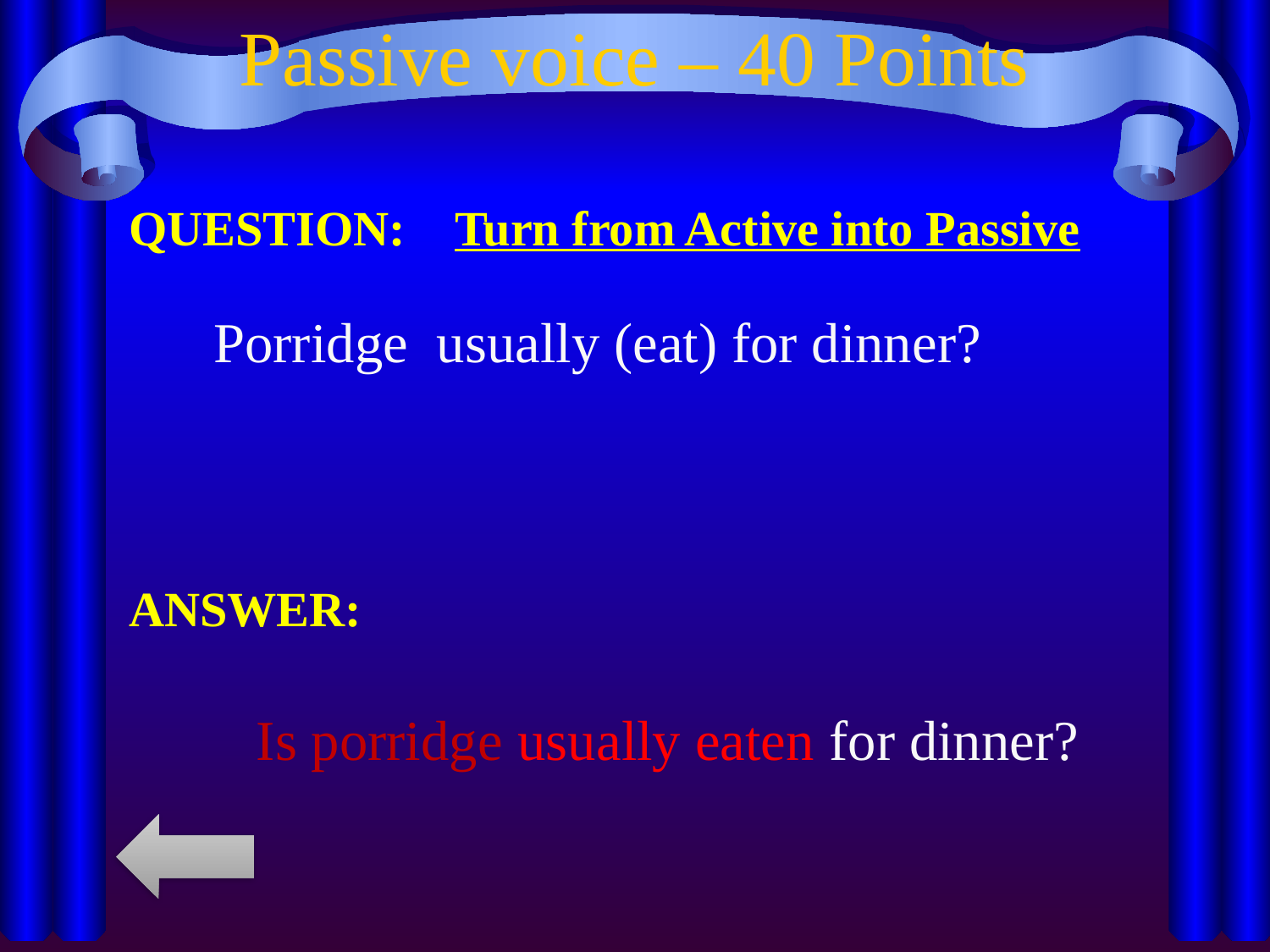

# Passive voice – 40 Points
QUESTION:    Turn from Active into Passive

        Porridge  usually (eat) for dinner?

ANSWER:

         Is porridge usually eaten for dinner?